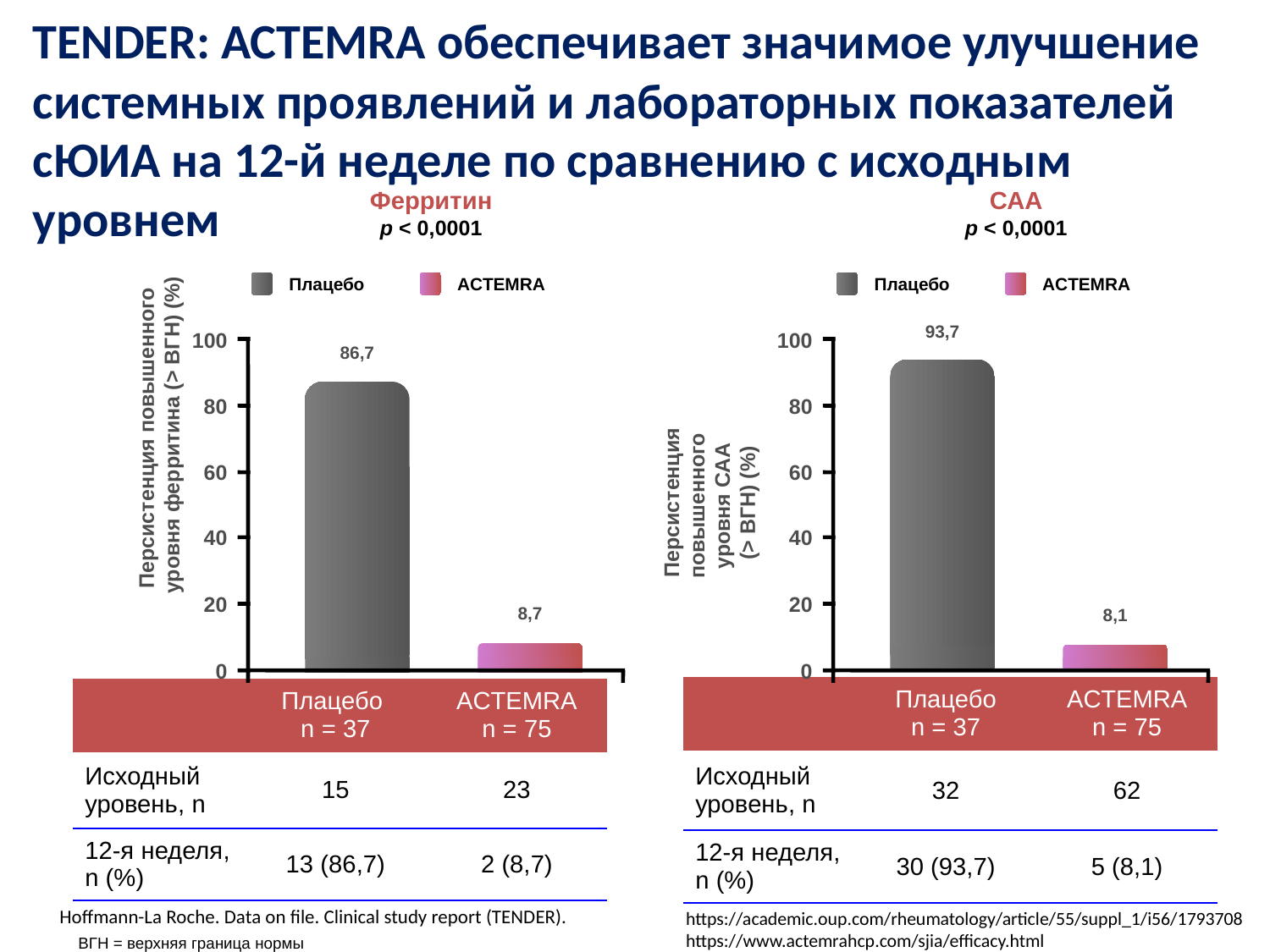

TENDER: ACTEMRA обеспечивает значимое улучшение системных проявлений и лабораторных показателей сЮИА на 12-й неделе по сравнению с исходным уровнем
Ферритин
p < 0,0001
САА
p < 0,0001

Плацебо

ACTEMRA

Плацебо

ACTEMRA
93,7
100
80
60
40
20
0

100
80
60
40
20
0

Персистенция
повышенного
уровня САА
(> ВГН) (%)
86,7

Персистенция повышенного
уровня ферритина (> ВГН) (%)
8,7
8,1

|  | Плацебо n = 37 | ACTEMRA n = 75 |
| --- | --- | --- |
| Исходный уровень, n | 32 | 62 |
| 12-я неделя, n (%) | 30 (93,7) | 5 (8,1) |
|  | Плацебо n = 37 | ACTEMRA n = 75 |
| --- | --- | --- |
| Исходный уровень, n | 15 | 23 |
| 12-я неделя, n (%) | 13 (86,7) | 2 (8,7) |
 Hoffmann-La Roche. Data on file. Clinical study report (TENDER).
https://academic.oup.com/rheumatology/article/55/suppl_1/i56/1793708
https://www.actemrahcp.com/sjia/efficacy.html
ВГН = верхняя граница нормы